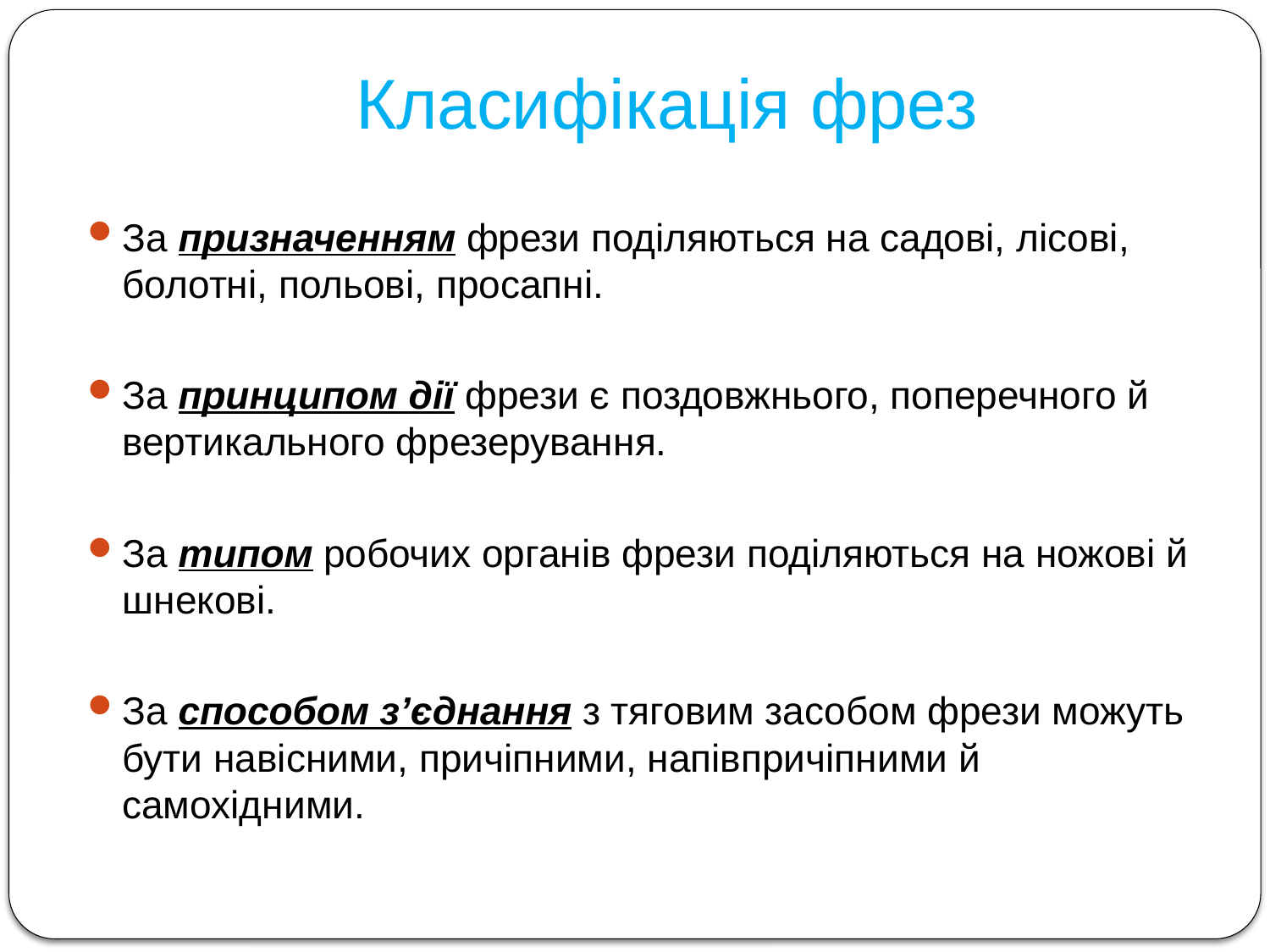

# Класифікація фрез
За призначенням фрези поділяються на садові, лісові, болотні, польові, просапні.

За принципом дії фрези є поздовжнього, поперечного й вертикального фрезерування.

За типом робочих органів фрези поділяються на ножові й шнекові.

За способом з’єднання з тяговим засобом фрези можуть бути навісними, причіпними, напівпричіпними й самохідними.